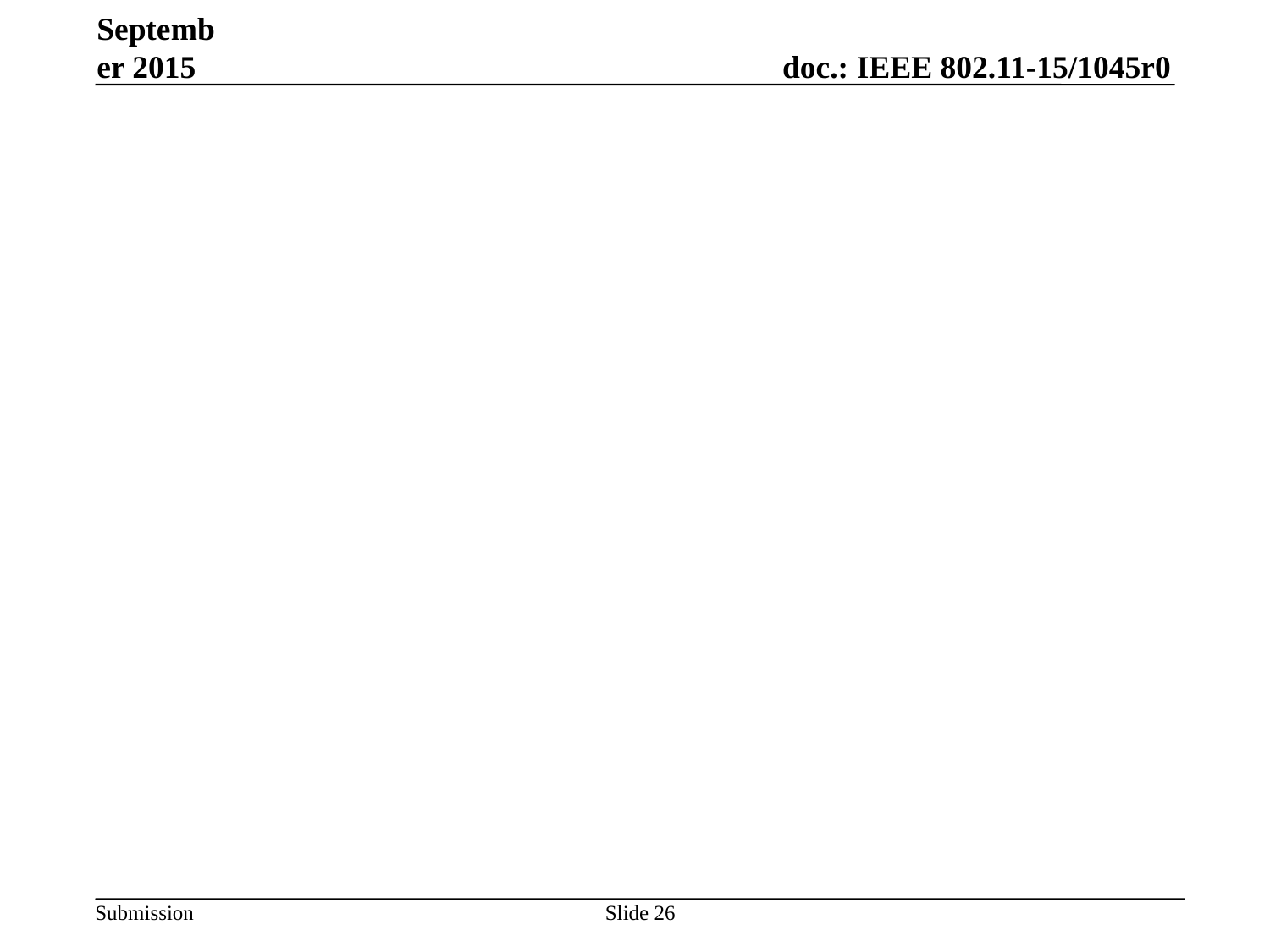

September 2015
#

Slide 26
Takeshi Itagaki, Sony Corporation